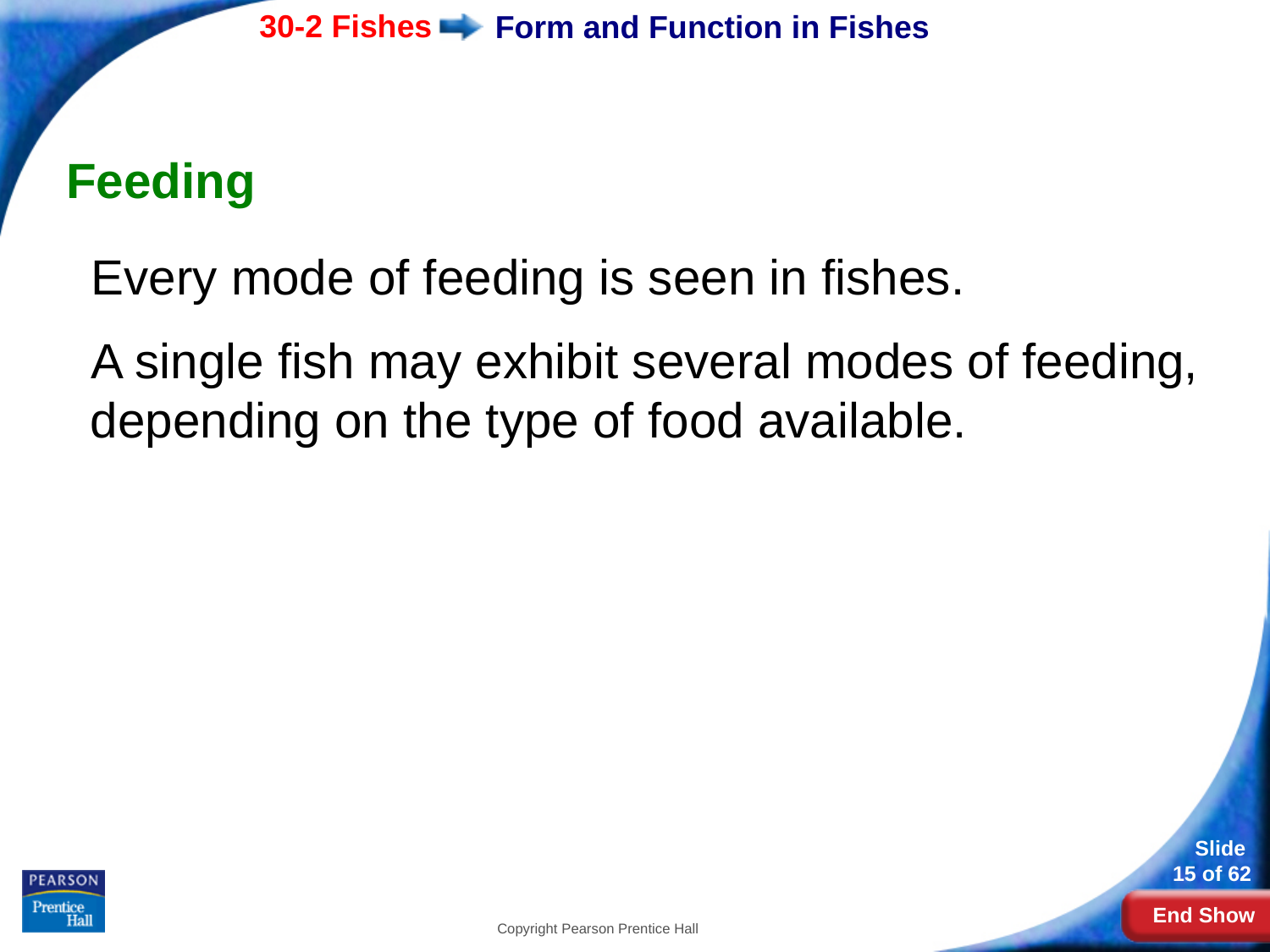

# Form and Function in Fishes
Feeding
Every mode of feeding is seen in fishes.
A single fish may exhibit several modes of feeding, depending on the type of food available.
Copyright Pearson Prentice Hall